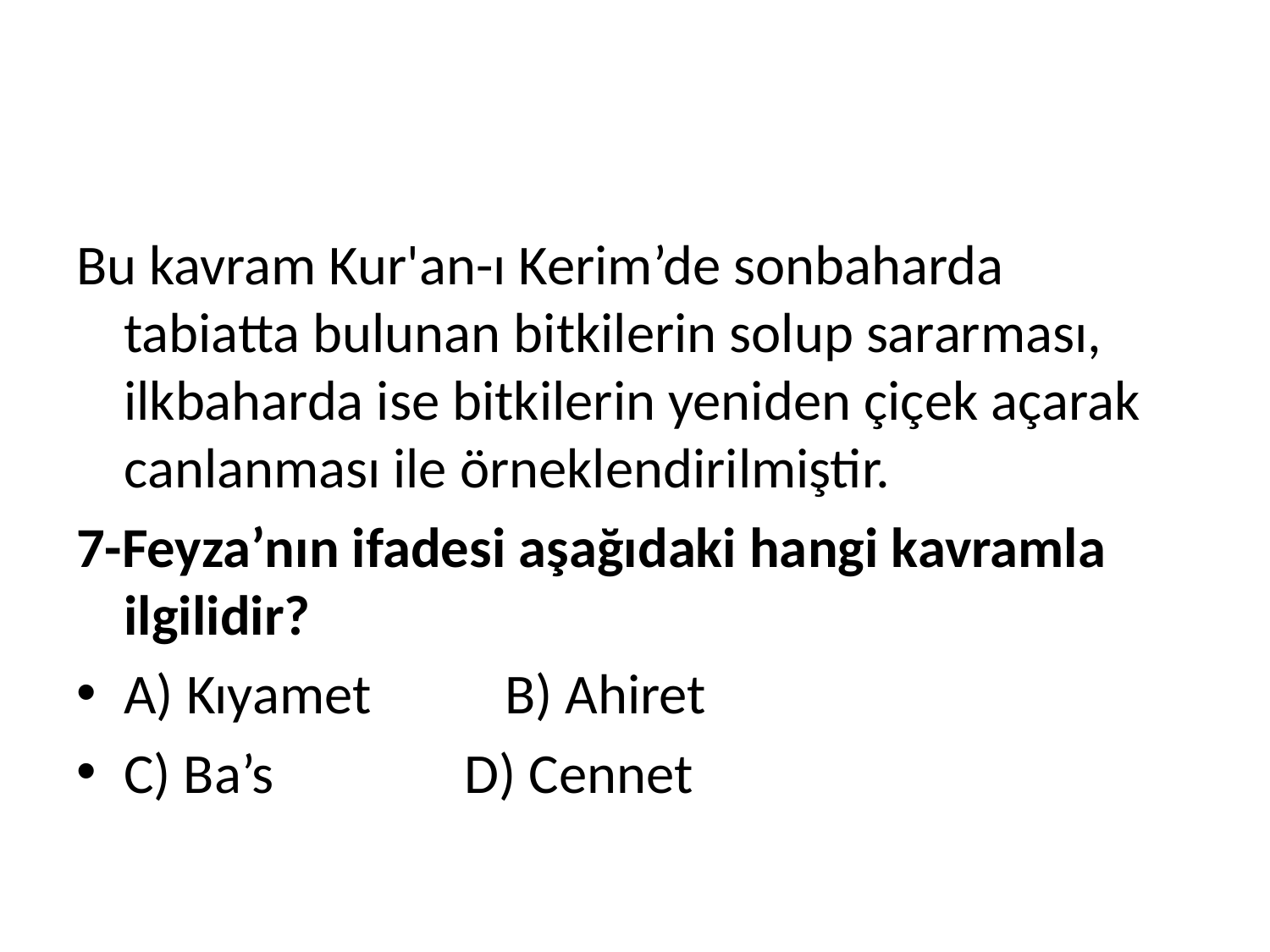

#
Bu kavram Kur'an-ı Kerim’de sonbaharda tabiatta bulunan bitkilerin solup sararması, ilkbaharda ise bitkilerin yeniden çiçek açarak canlanması ile örneklendirilmiştir.
7-Feyza’nın ifadesi aşağıdaki hangi kavramla ilgilidir?
A) Kıyamet 	B) Ahiret
C) Ba’s               D) Cennet